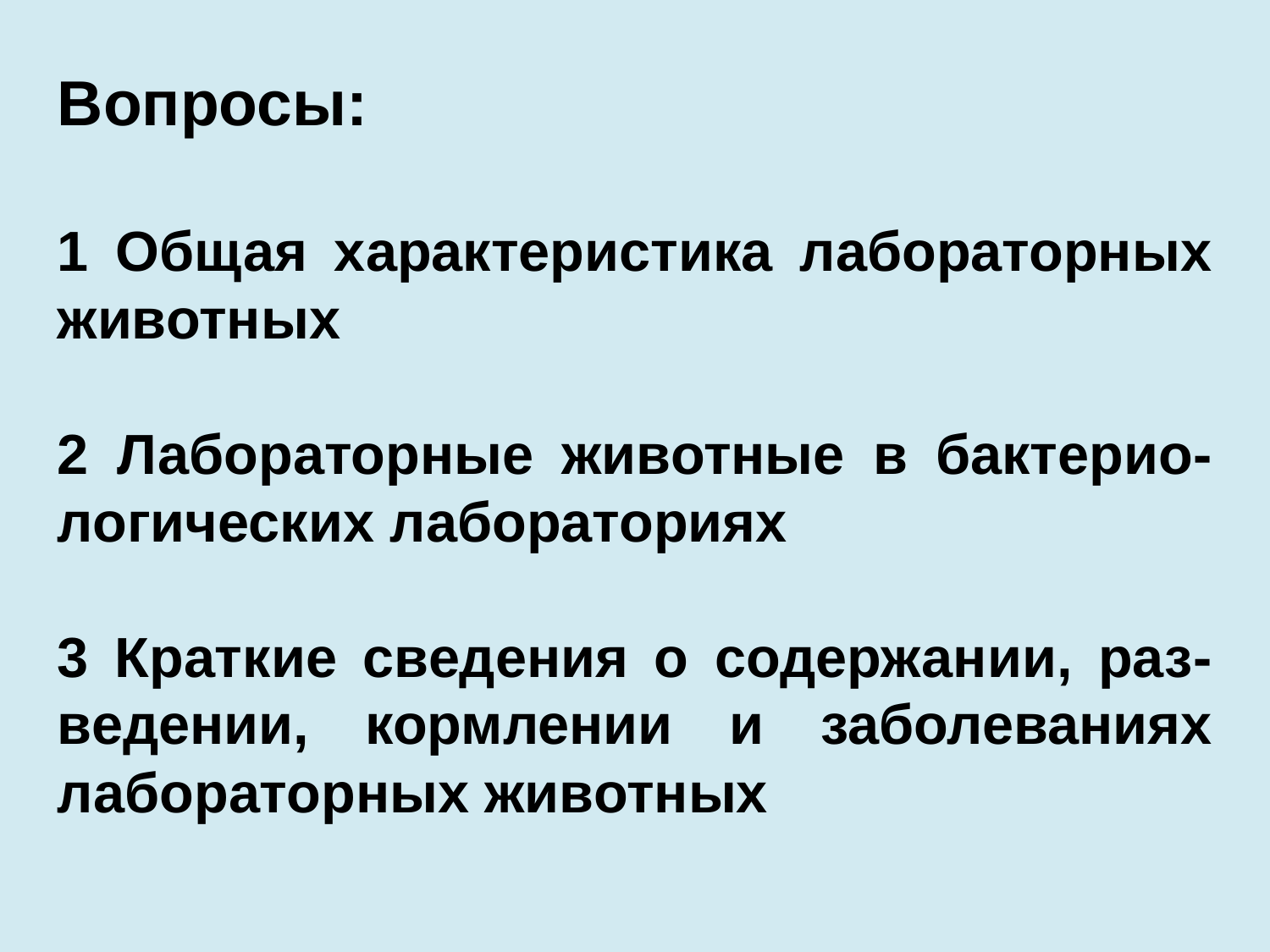

Вопросы:

1 Общая характеристика лабораторных животных

2 Лабораторные животные в бактерио-логических лабораториях

3 Краткие сведения о содержании, раз-ведении, кормлении и заболеваниях лабораторных животных